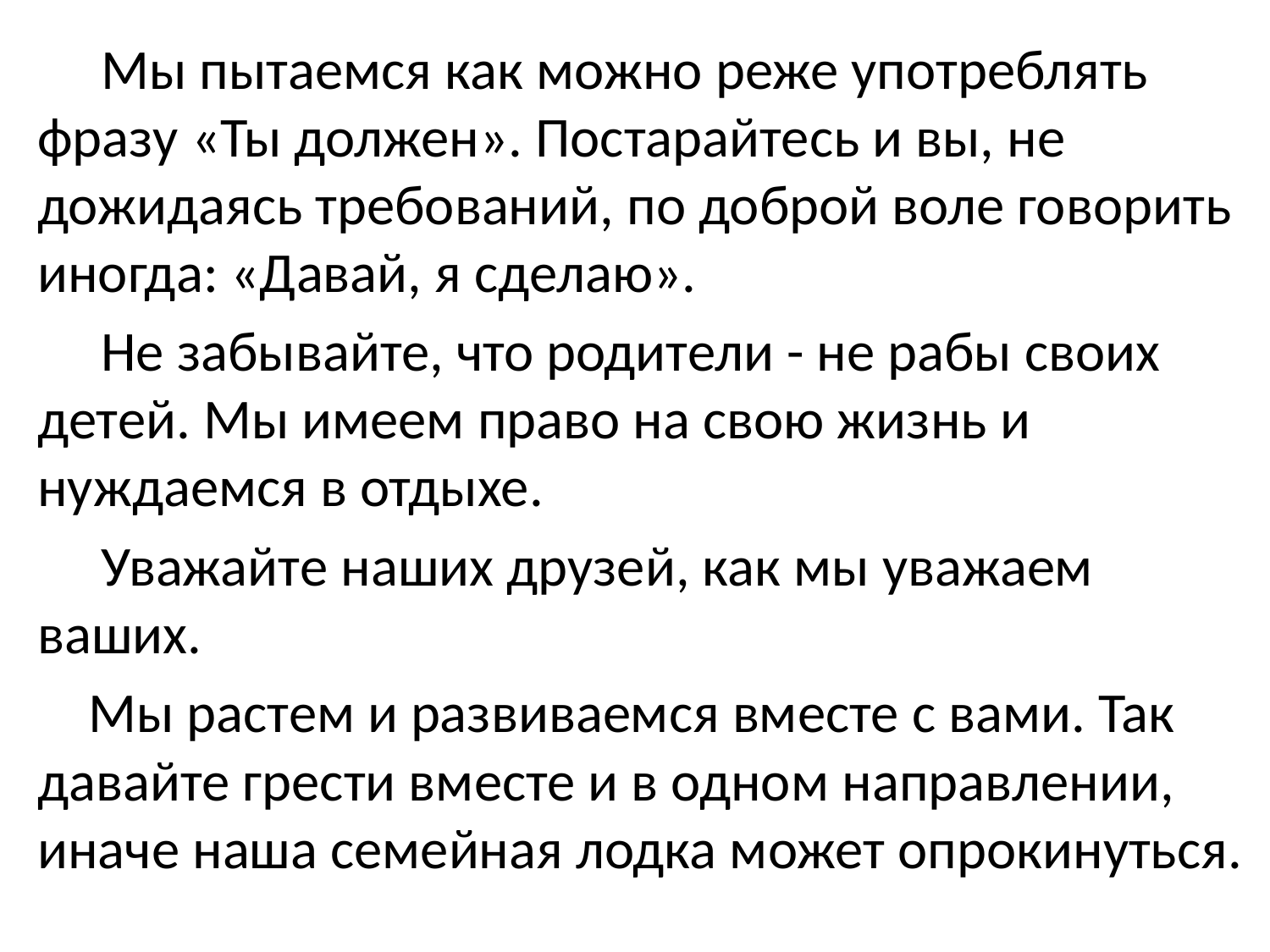

Мы пытаемся как можно реже употреблять фразу «Ты должен». Постарайтесь и вы, не дожидаясь требований, по доброй воле говорить иногда: «Давай, я сделаю».
     Не забывайте, что родители - не рабы своих детей. Мы имеем право на свою жизнь и нуждаемся в отдыхе.
     Уважайте наших друзей, как мы уважаем ваших.
    Мы растем и развиваемся вместе с вами. Так давайте грести вместе и в одном направлении, иначе наша семейная лодка может опрокинуться.
#